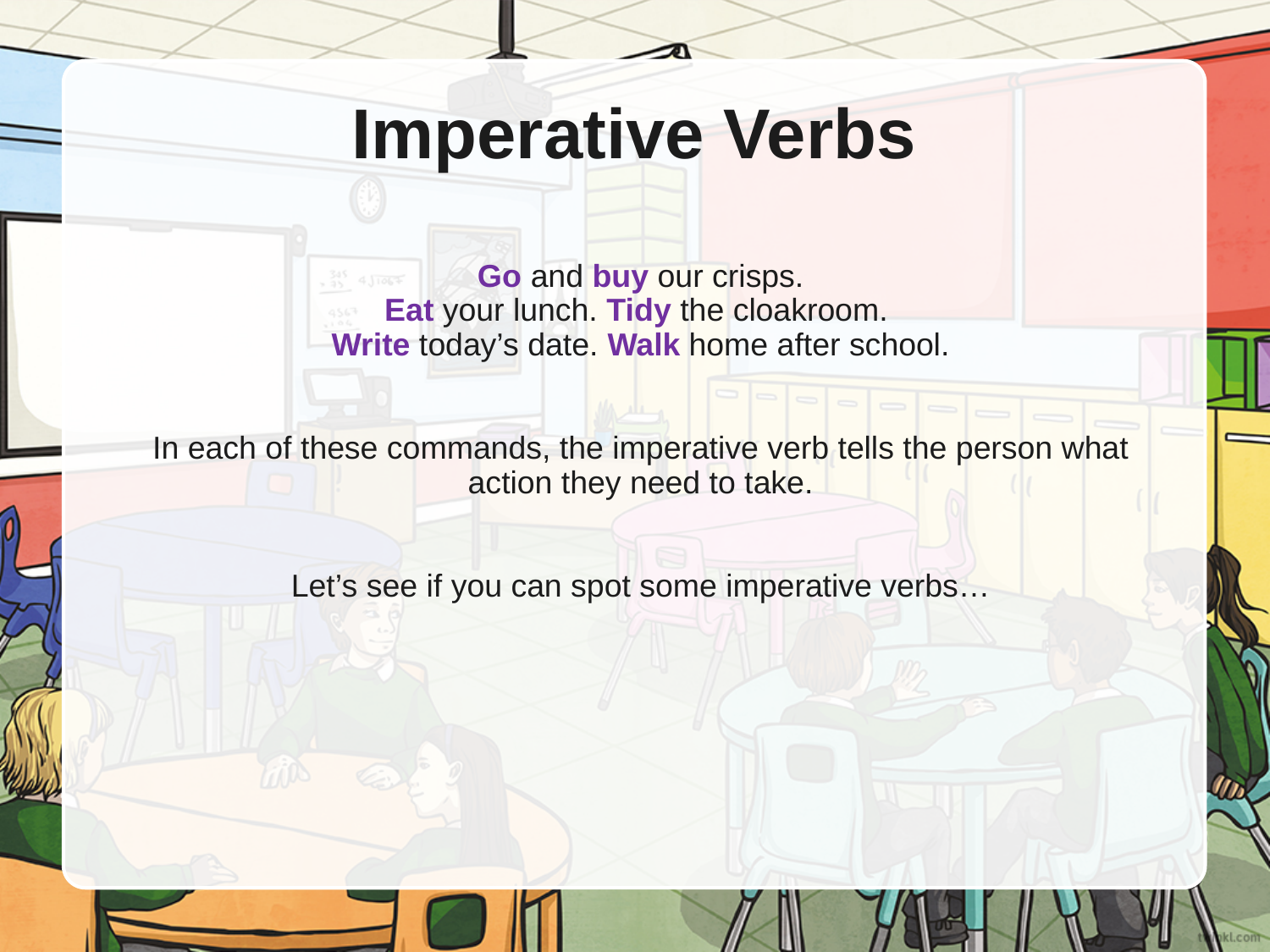

# Imperative Verbs
Go and buy our crisps.
Eat your lunch. Tidy the cloakroom.
Write today’s date. Walk home after school.

In each of these commands, the imperative verb tells the person what action they need to take.

Let’s see if you can spot some imperative verbs…